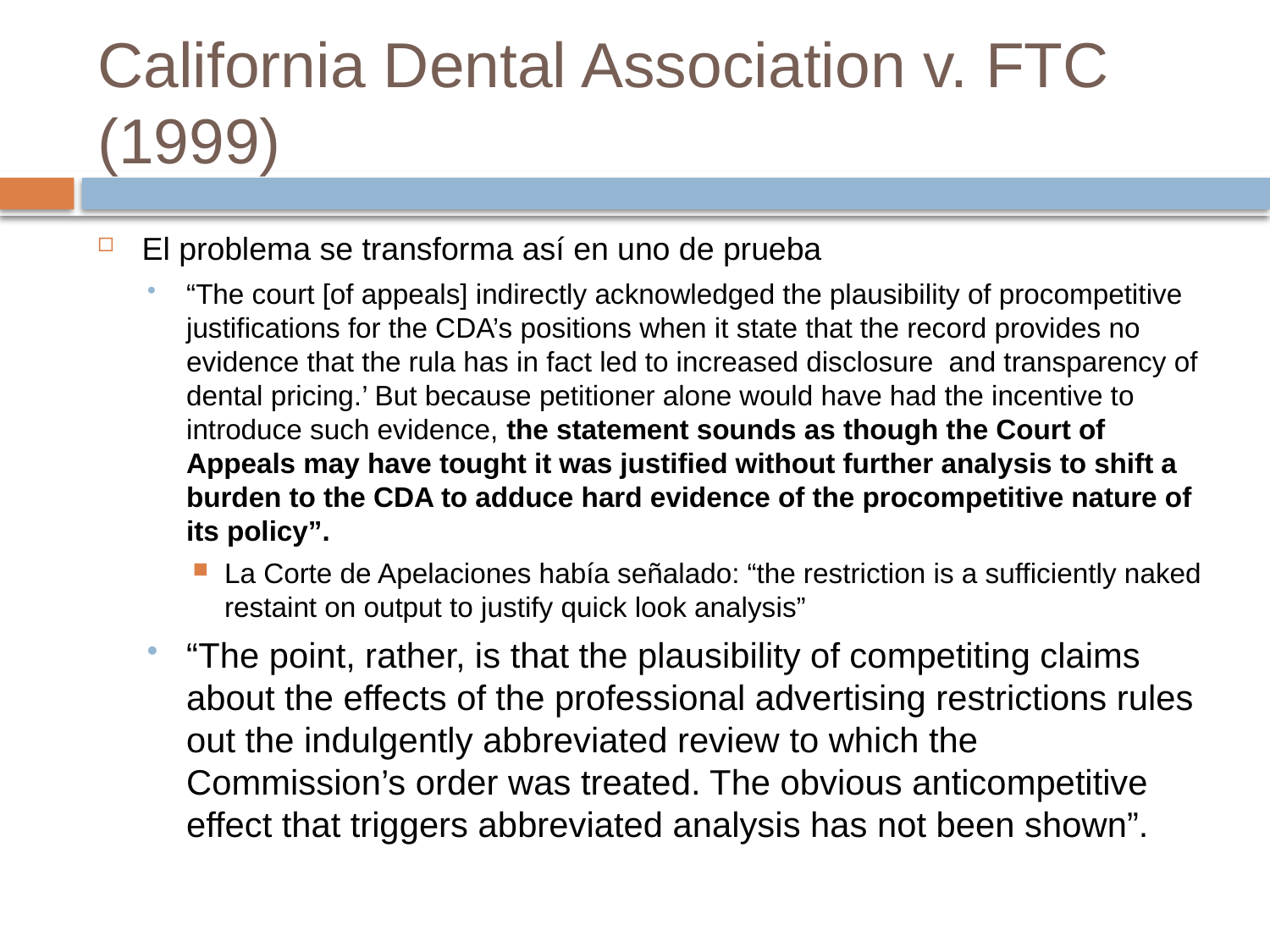

# California Dental Association v. FTC (1999)
El problema se transforma así en uno de prueba
“The court [of appeals] indirectly acknowledged the plausibility of procompetitive justifications for the CDA’s positions when it state that the record provides no evidence that the rula has in fact led to increased disclosure  and transparency of dental pricing.’ But because petitioner alone would have had the incentive to introduce such evidence, the statement sounds as though the Court of Appeals may have tought it was justified without further analysis to shift a burden to the CDA to adduce hard evidence of the procompetitive nature of its policy”.
La Corte de Apelaciones había señalado: “the restriction is a sufficiently naked restaint on output to justify quick look analysis”
“The point, rather, is that the plausibility of competiting claims about the effects of the professional advertising restrictions rules out the indulgently abbreviated review to which the Commission’s order was treated. The obvious anticompetitive effect that triggers abbreviated analysis has not been shown”.